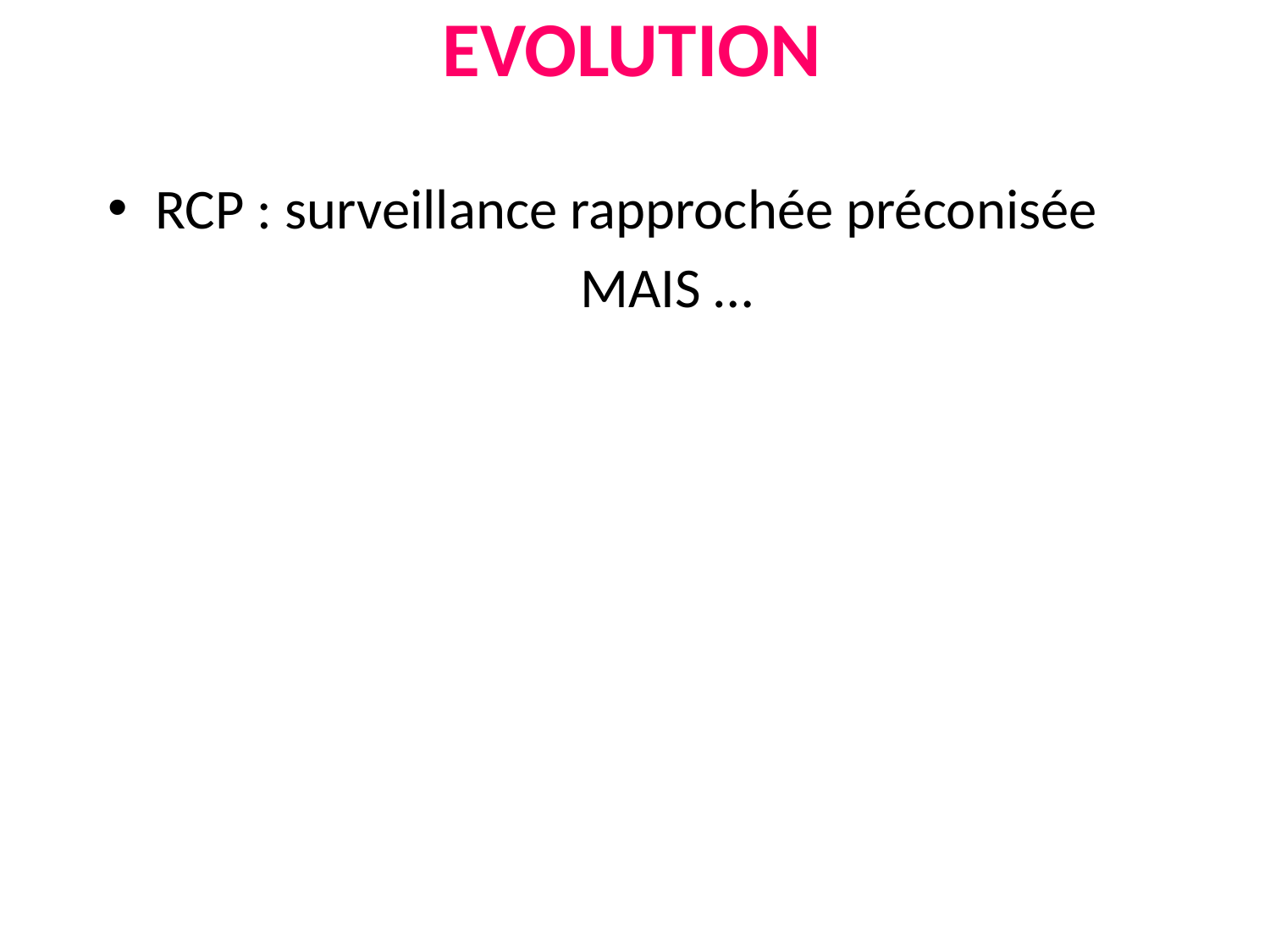

# EVOLUTION
RCP : surveillance rapprochée préconisée
MAIS …